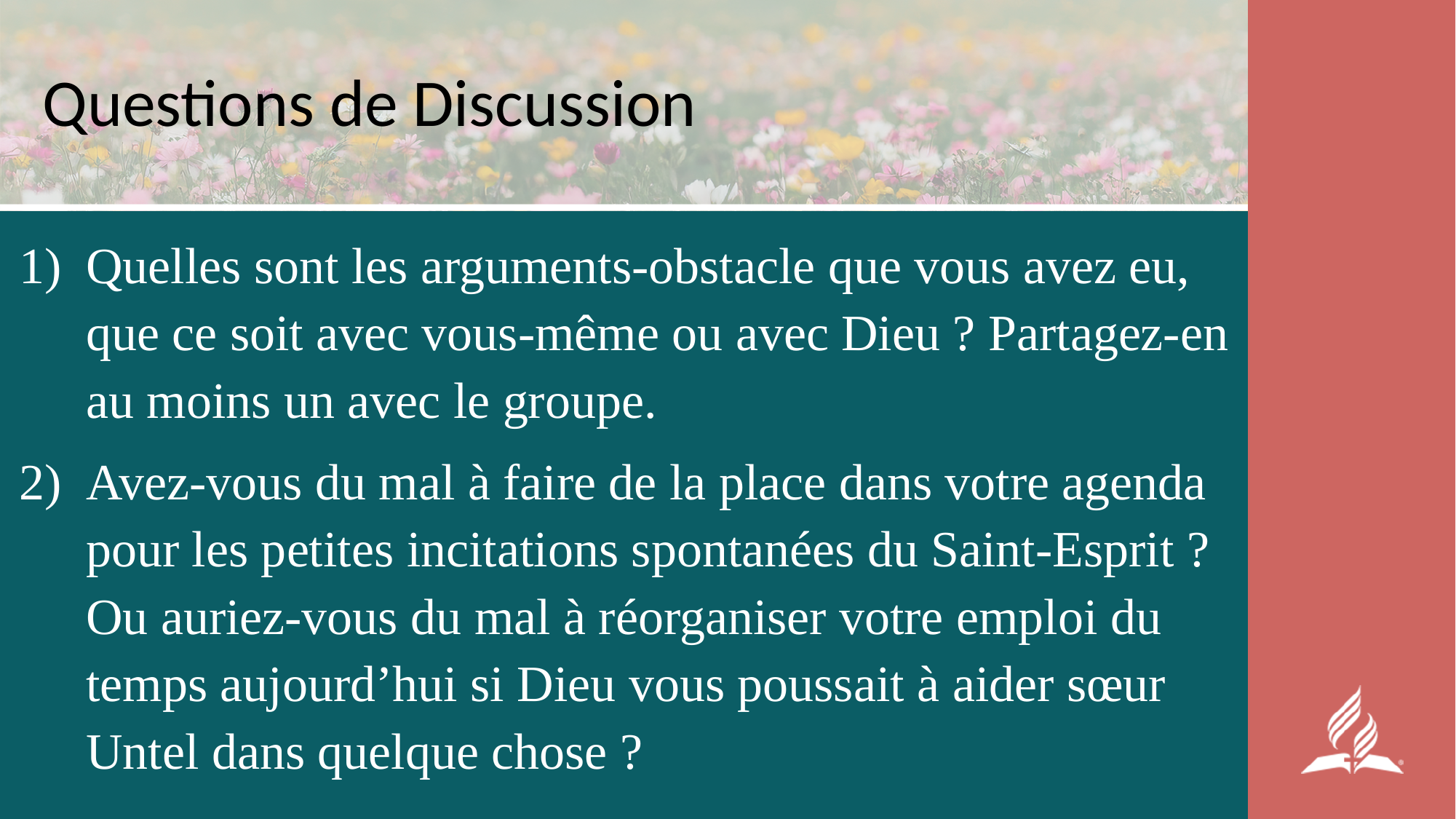

# Questions de Discussion
Quelles sont les arguments-obstacle que vous avez eu, que ce soit avec vous-même ou avec Dieu ? Partagez-en au moins un avec le groupe.
2) 	Avez-vous du mal à faire de la place dans votre agenda pour les petites incitations spontanées du Saint-Esprit ?
Ou auriez-vous du mal à réorganiser votre emploi du temps aujourd’hui si Dieu vous poussait à aider sœur Untel dans quelque chose ?